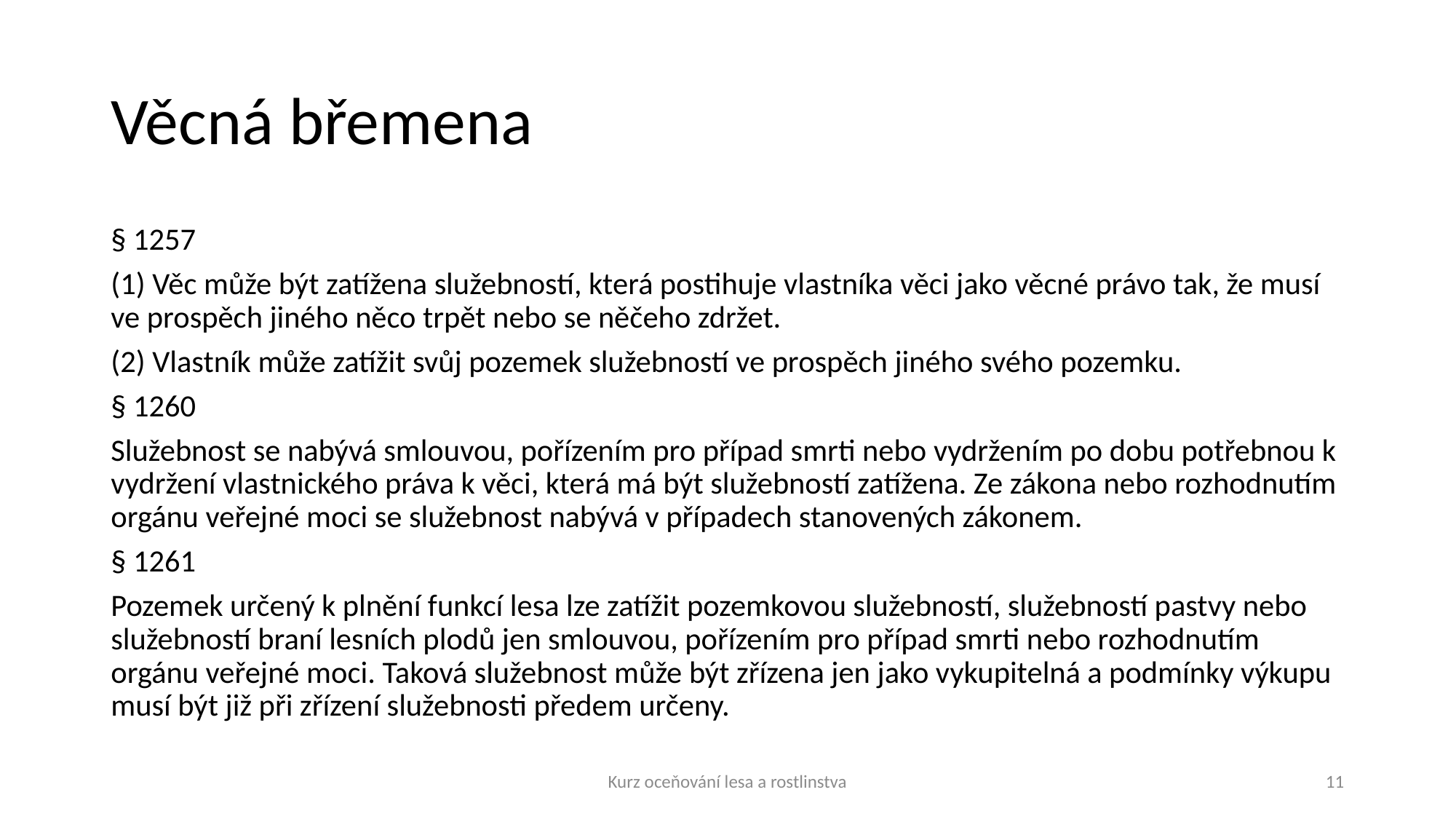

# Věcná břemena
§ 1257
(1) Věc může být zatížena služebností, která postihuje vlastníka věci jako věcné právo tak, že musí ve prospěch jiného něco trpět nebo se něčeho zdržet.
(2) Vlastník může zatížit svůj pozemek služebností ve prospěch jiného svého pozemku.
§ 1260
Služebnost se nabývá smlouvou, pořízením pro případ smrti nebo vydržením po dobu potřebnou k vydržení vlastnického práva k věci, která má být služebností zatížena. Ze zákona nebo rozhodnutím orgánu veřejné moci se služebnost nabývá v případech stanovených zákonem.
§ 1261
Pozemek určený k plnění funkcí lesa lze zatížit pozemkovou služebností, služebností pastvy nebo služebností braní lesních plodů jen smlouvou, pořízením pro případ smrti nebo rozhodnutím orgánu veřejné moci. Taková služebnost může být zřízena jen jako vykupitelná a podmínky výkupu musí být již při zřízení služebnosti předem určeny.

Kurz oceňování lesa a rostlinstva
11